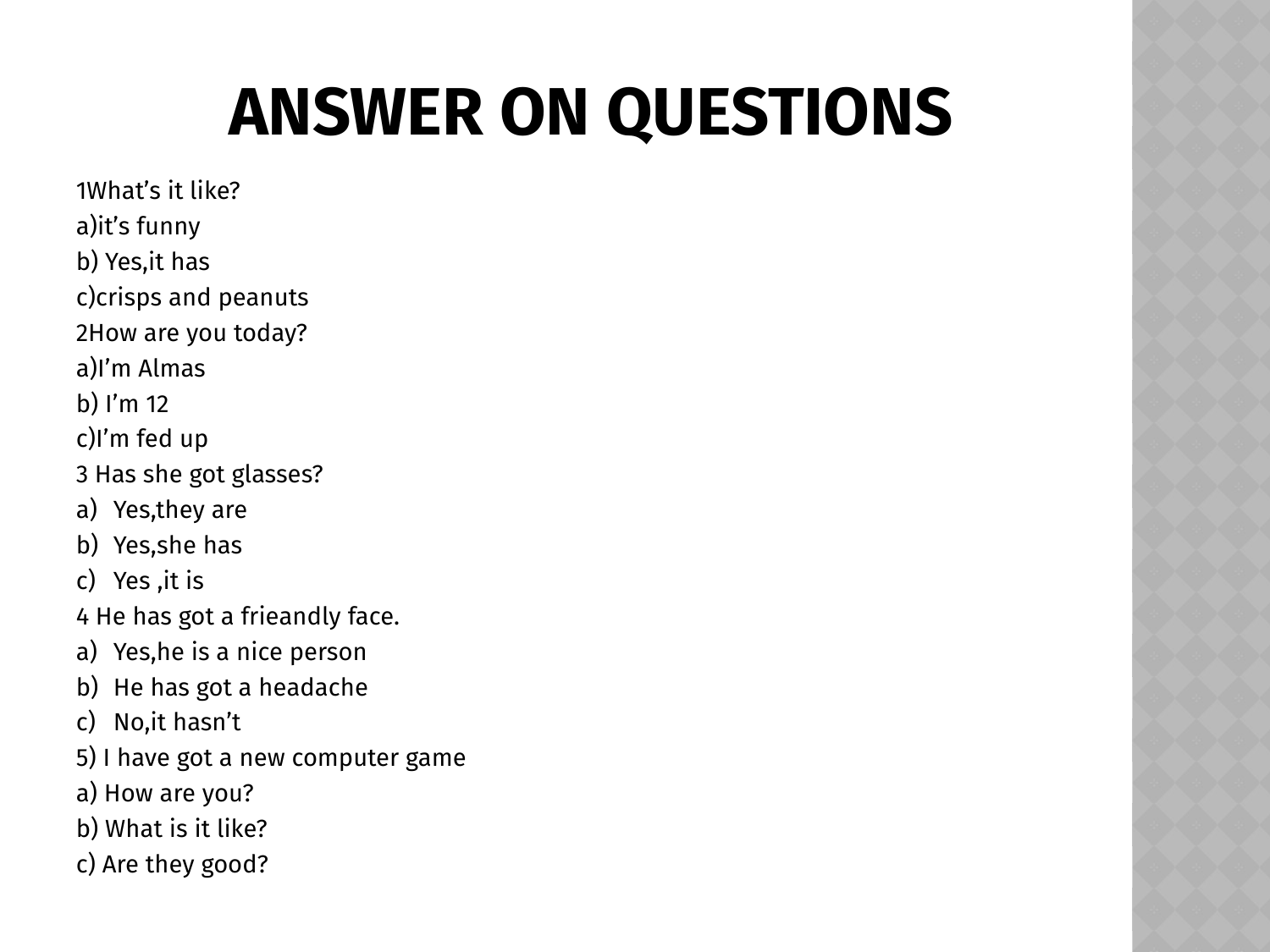

# Answer on questions
1What’s it like?
a)it’s funny
b) Yes,it has
c)crisps and peanuts
2How are you today?
a)I’m Almas
b) I’m 12
c)I’m fed up
3 Has she got glasses?
a)	Yes,they are
b)	Yes,she has
c)	Yes ,it is
4 He has got a frieandly face.
a)	Yes,he is a nice person
b)	He has got a headache
c)	No,it hasn’t
5) I have got a new computer game
a) How are you?
b) What is it like?
c) Are they good?